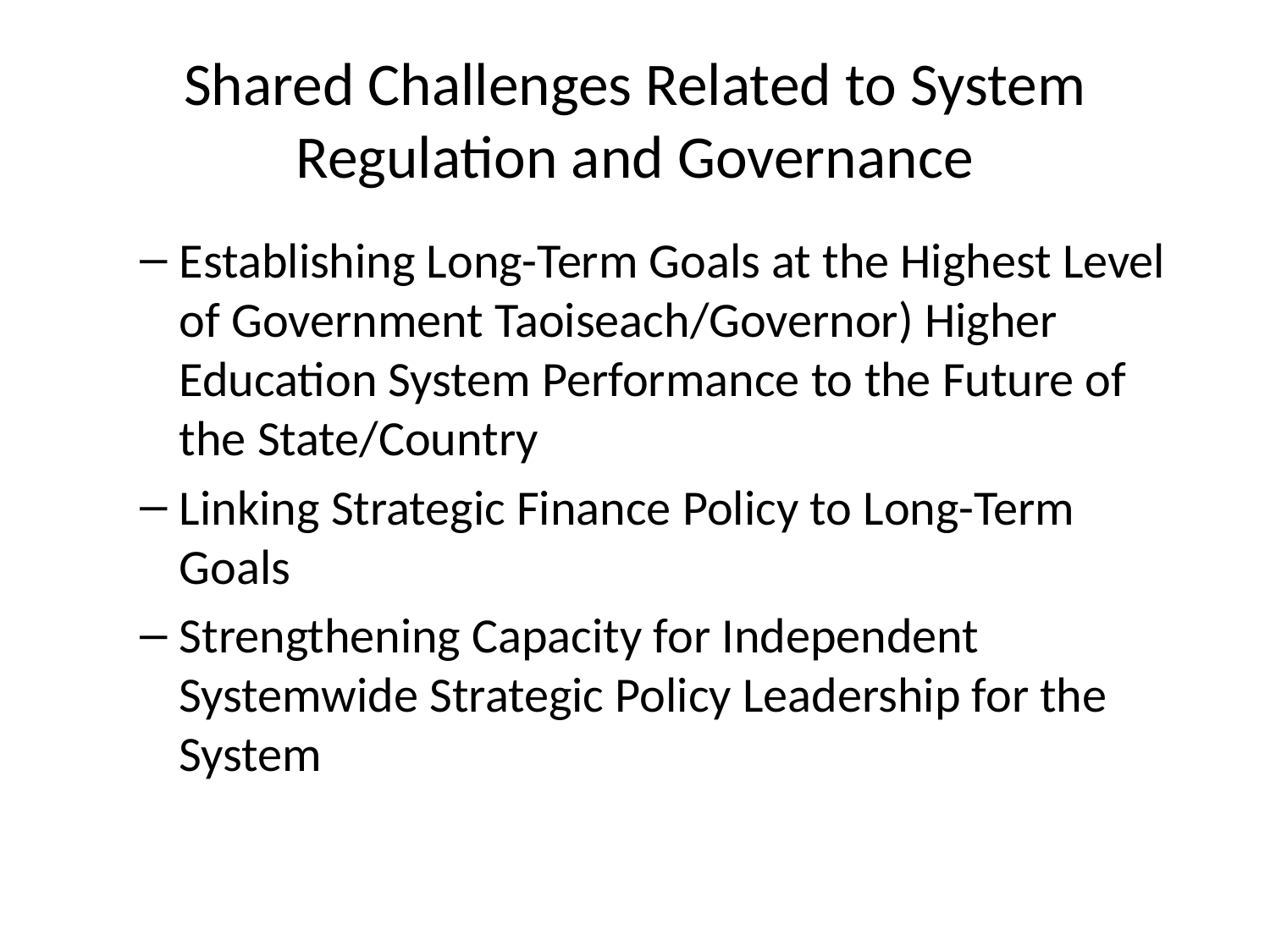

# Shared Challenges Related to System Regulation and Governance
Establishing Long-Term Goals at the Highest Level of Government Taoiseach/Governor) Higher Education System Performance to the Future of the State/Country
Linking Strategic Finance Policy to Long-Term Goals
Strengthening Capacity for Independent  Systemwide Strategic Policy Leadership for the System